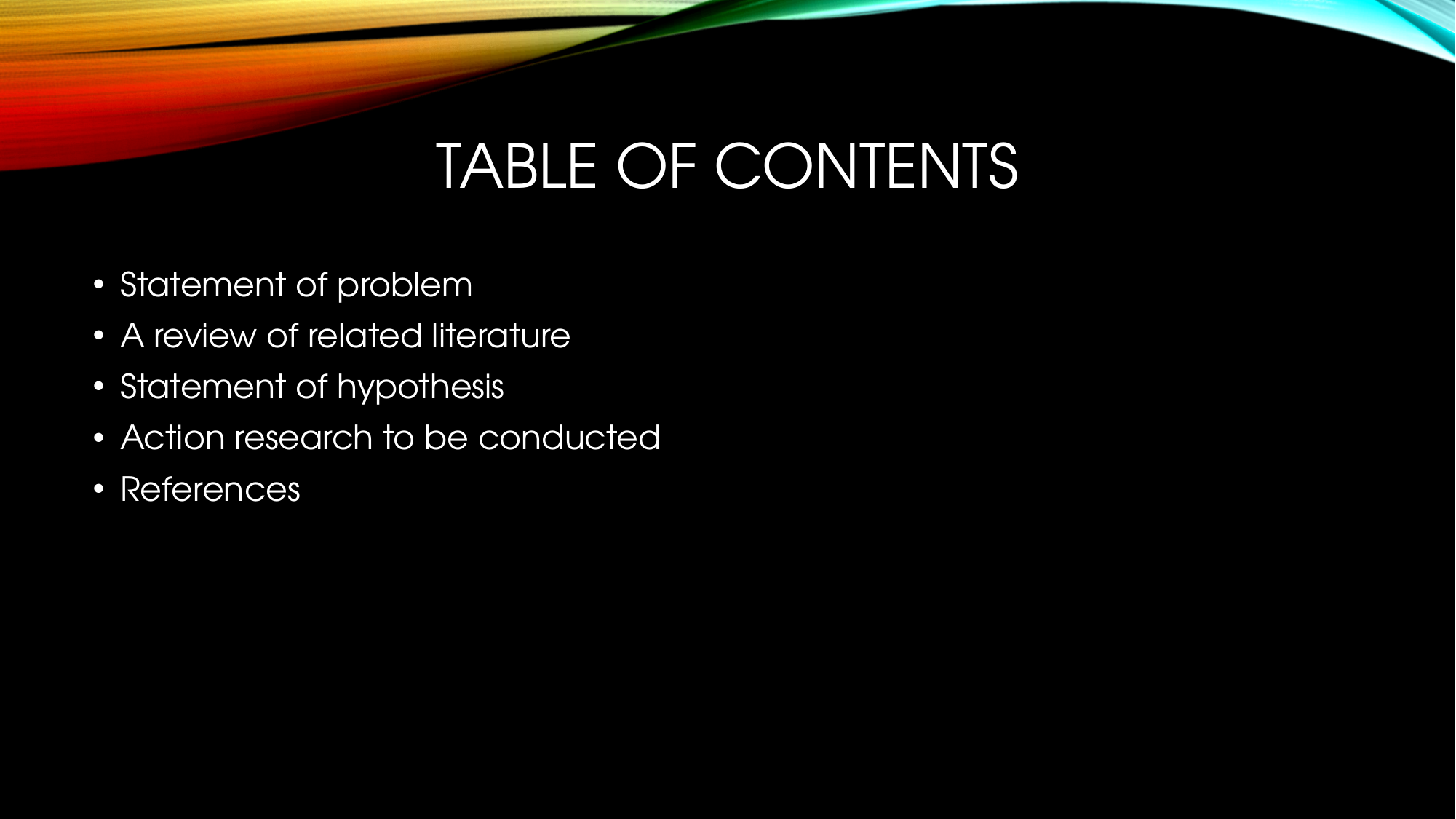

# Table of contents
Statement of problem
A review of related literature
Statement of hypothesis
Action research to be conducted
References